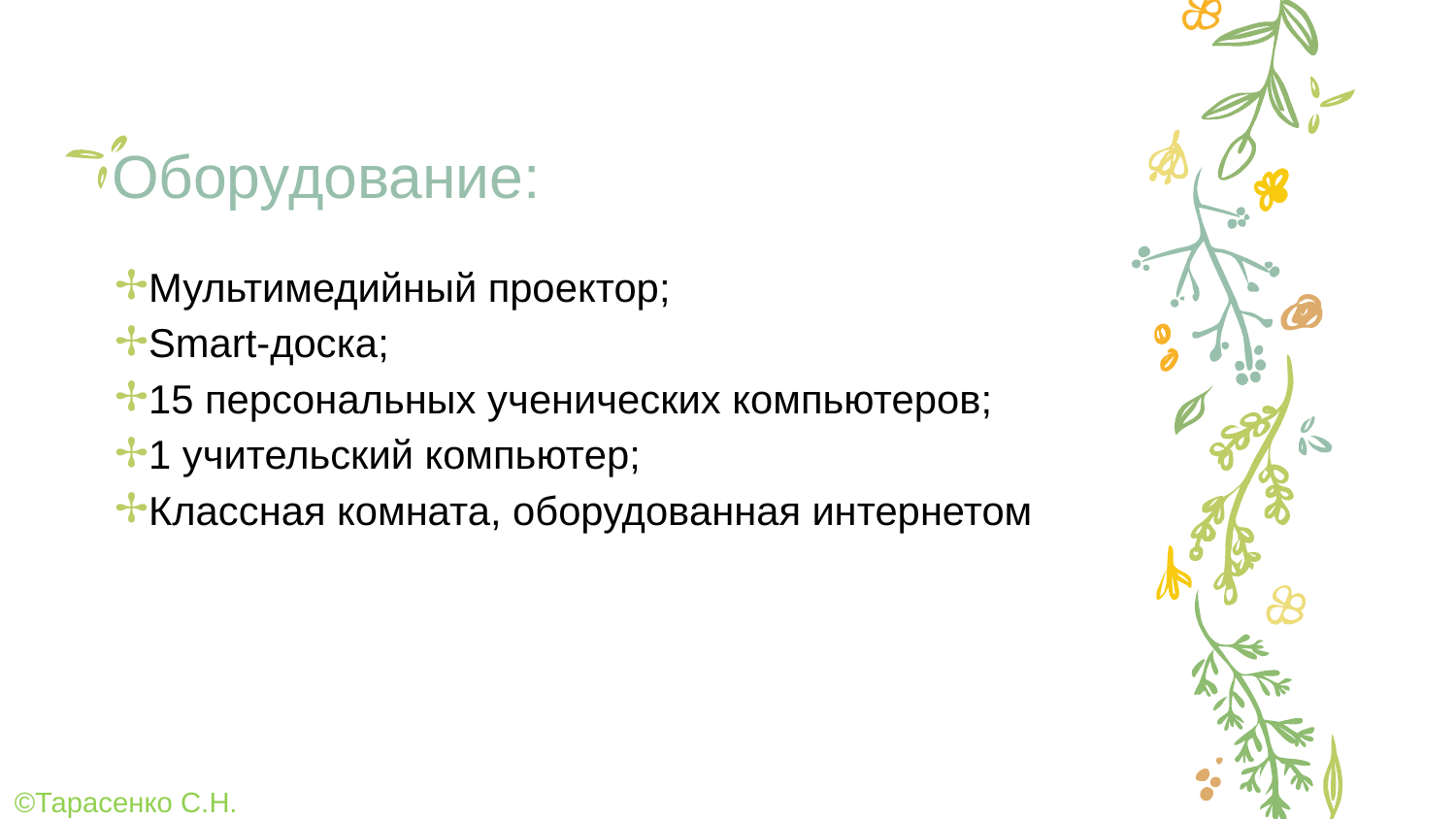

# Оборудование:
Мультимедийный проектор;
Smart-доска;
15 персональных ученических компьютеров;
1 учительский компьютер;
Классная комната, оборудованная интернетом